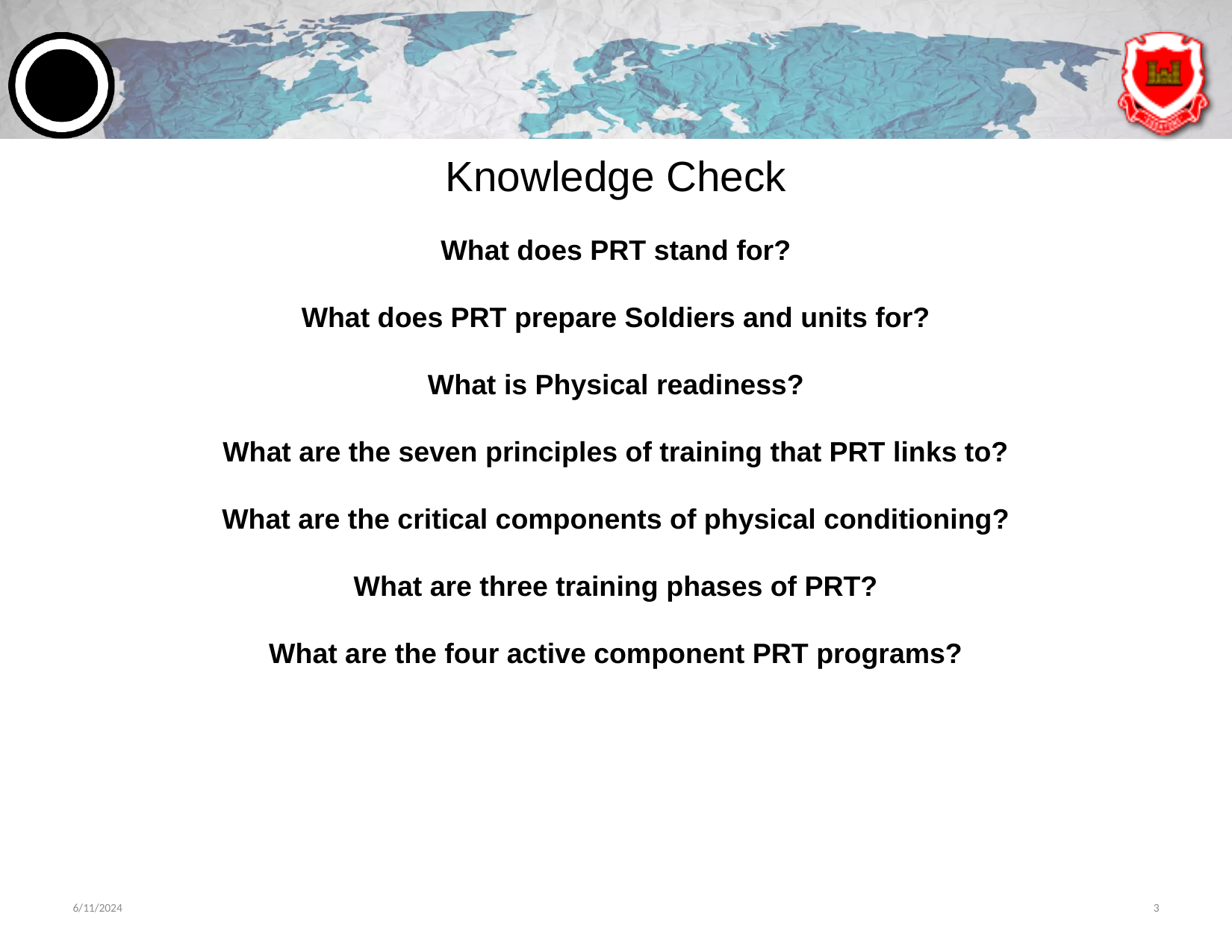

# Knowledge Check
What does PRT stand for?

What does PRT prepare Soldiers and units for?

What is Physical readiness?

What are the seven principles of training that PRT links to?

What are the critical components of physical conditioning?

What are three training phases of PRT?

What are the four active component PRT programs?
6/11/2024
3